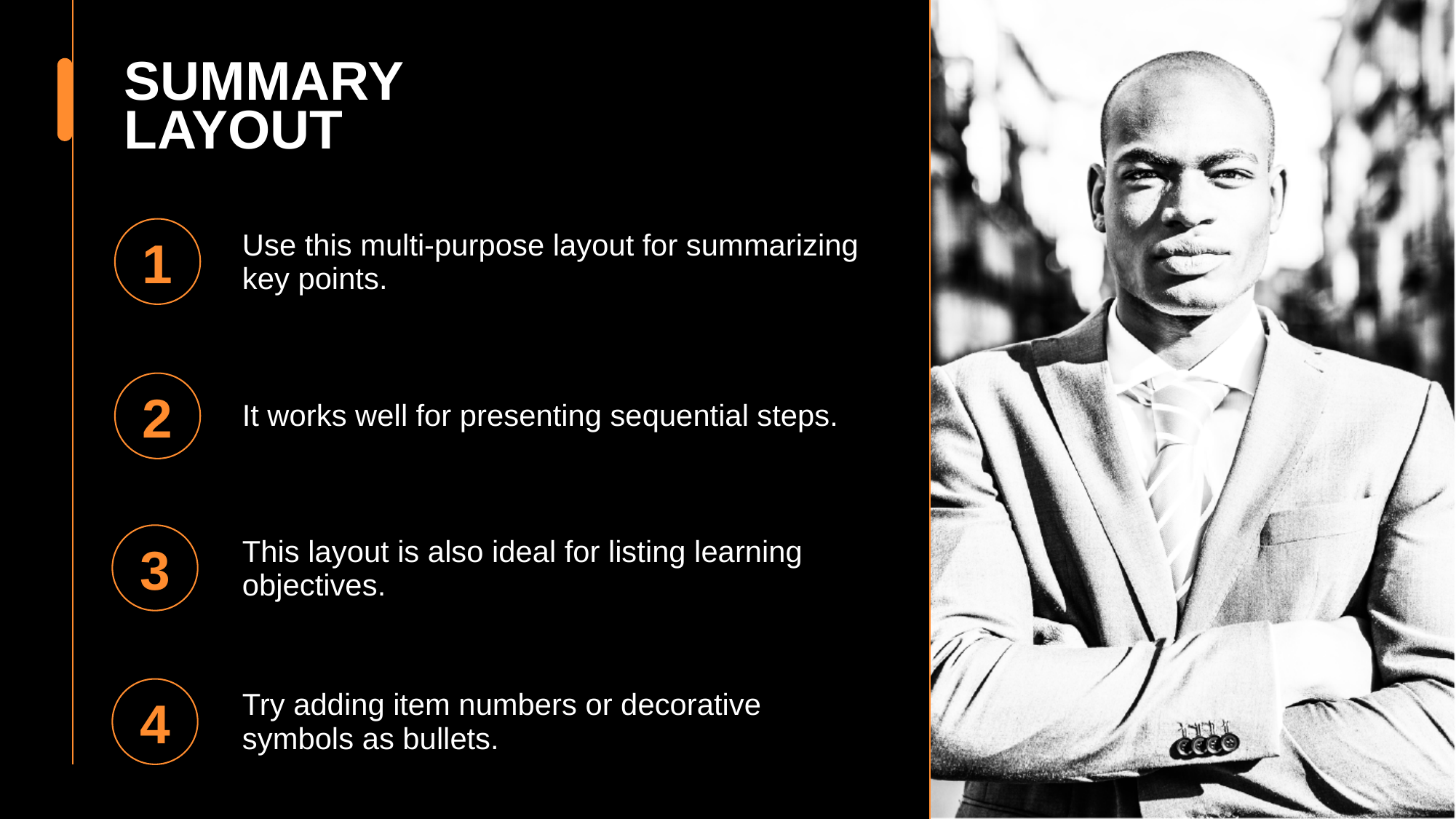

SUMMARY LAYOUT

1
Use this multi-purpose layout for summarizing key points.
It works well for presenting sequential steps.
2
3
This layout is also ideal for listing learning objectives.
4
Try adding item numbers or decorative symbols as bullets.